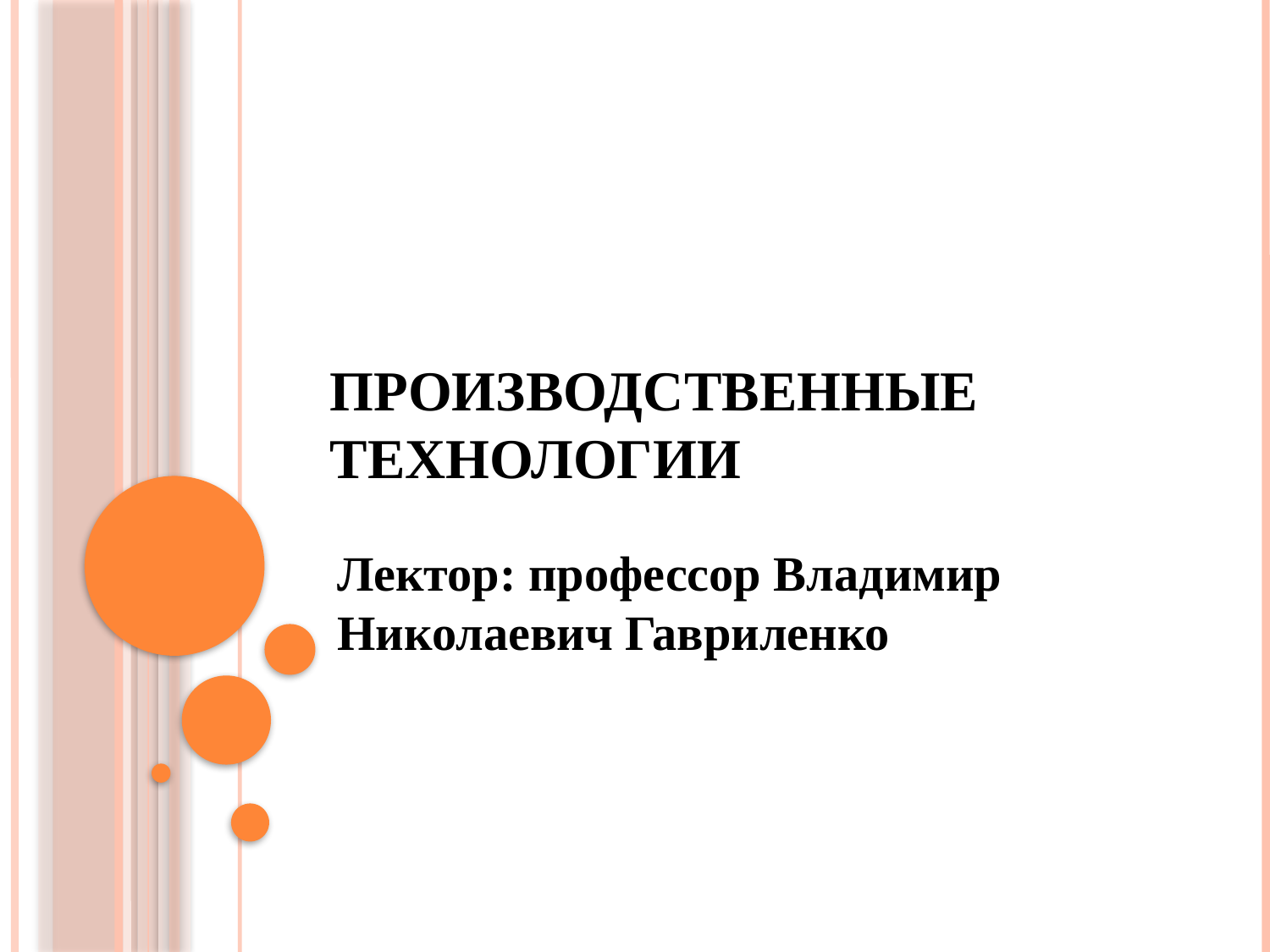

# ПРОИЗВОДСТВЕННЫЕ ТЕХНОЛОГИИ
Лектор: профессор Владимир Николаевич Гавриленко